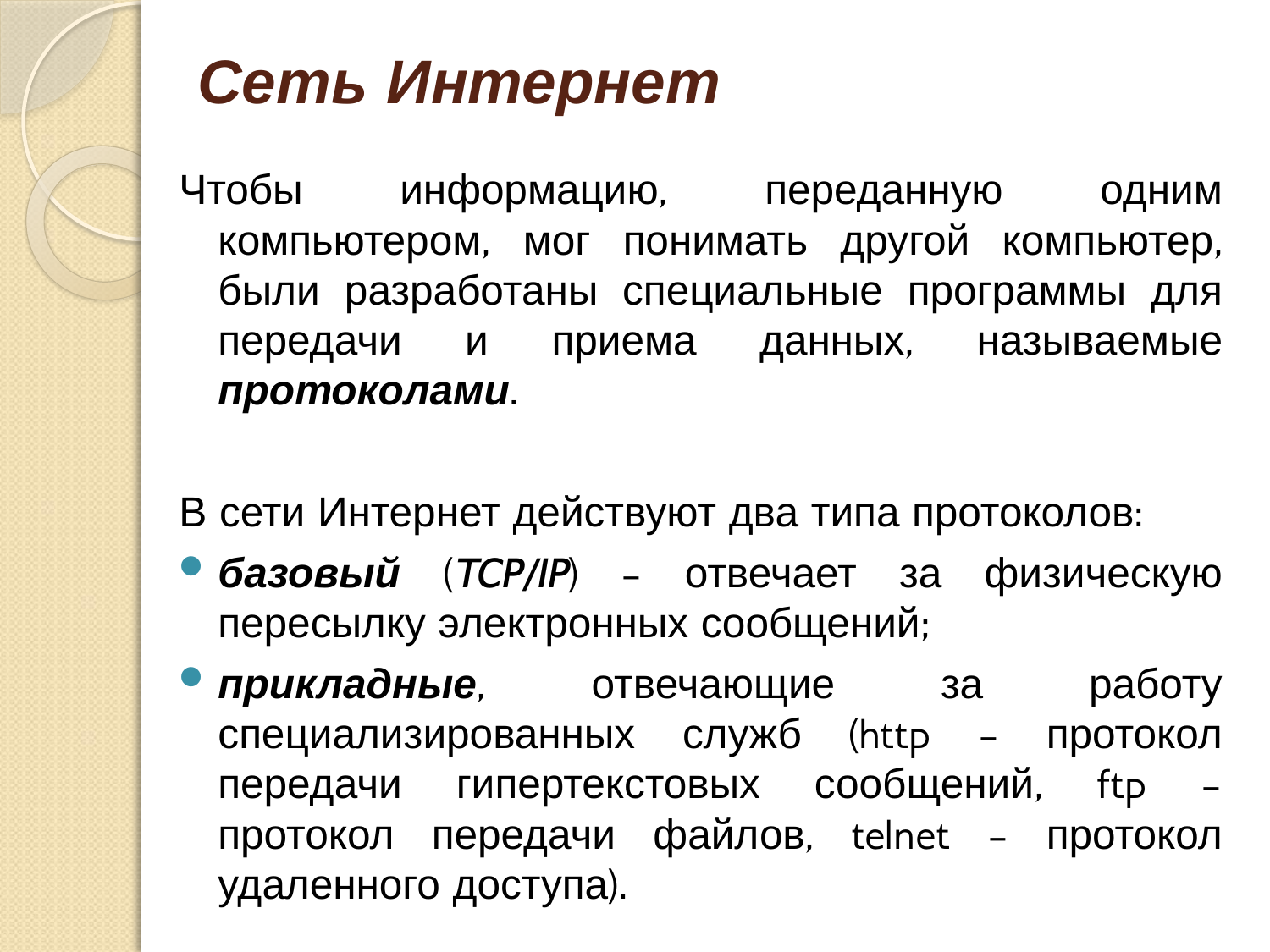

# Сеть Интернет
Чтобы информацию, переданную одним компьютером, мог понимать другой компьютер, были разработаны специальные программы для передачи и приема данных, называемые протоколами.

В сети Интернет действуют два типа протоколов:
базовый (TCP/IP) – отвечает за физическую пересылку электронных сообщений;
прикладные, отвечающие за работу специализированных служб (http – протокол передачи гипертекстовых сообщений, ftp – протокол передачи файлов, telnet – протокол удаленного доступа).